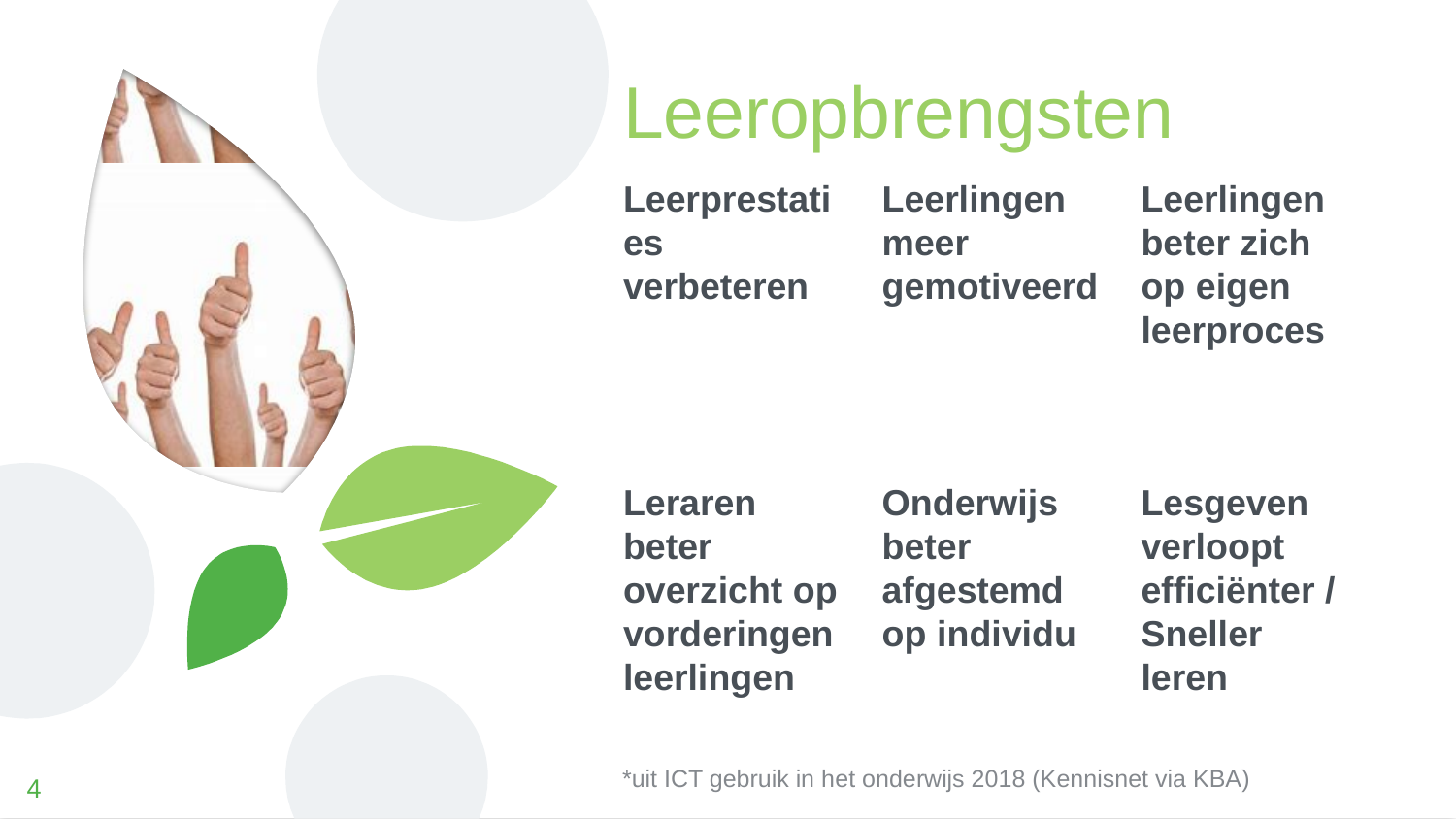

# Leeropbrengsten
Leerprestaties verbeteren
Leerlingen meer gemotiveerd
Leerlingen beter zich op eigen leerproces

Leraren beter overzicht op vorderingen leerlingen
Onderwijs beter afgestemd op individu
Lesgeven verloopt efficiënter /Sneller leren
4
*uit ICT gebruik in het onderwijs 2018 (Kennisnet via KBA)